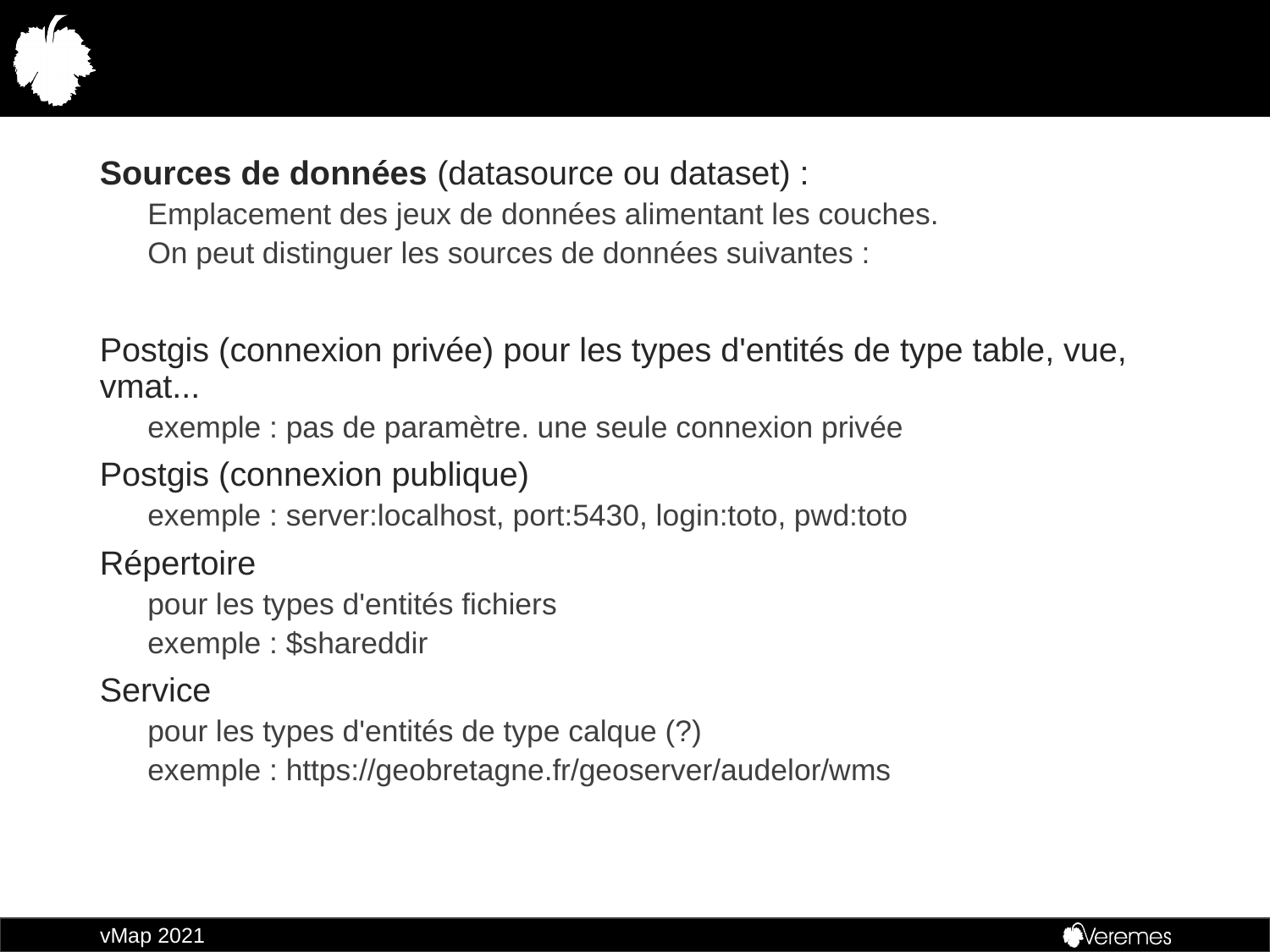

#
Sources de données (datasource ou dataset) :
Emplacement des jeux de données alimentant les couches.
On peut distinguer les sources de données suivantes :

Postgis (connexion privée) pour les types d'entités de type table, vue, vmat...
exemple : pas de paramètre. une seule connexion privée
Postgis (connexion publique)
exemple : server:localhost, port:5430, login:toto, pwd:toto
Répertoire
pour les types d'entités fichiers
exemple : $shareddir
Service
pour les types d'entités de type calque (?)
exemple : https://geobretagne.fr/geoserver/audelor/wms